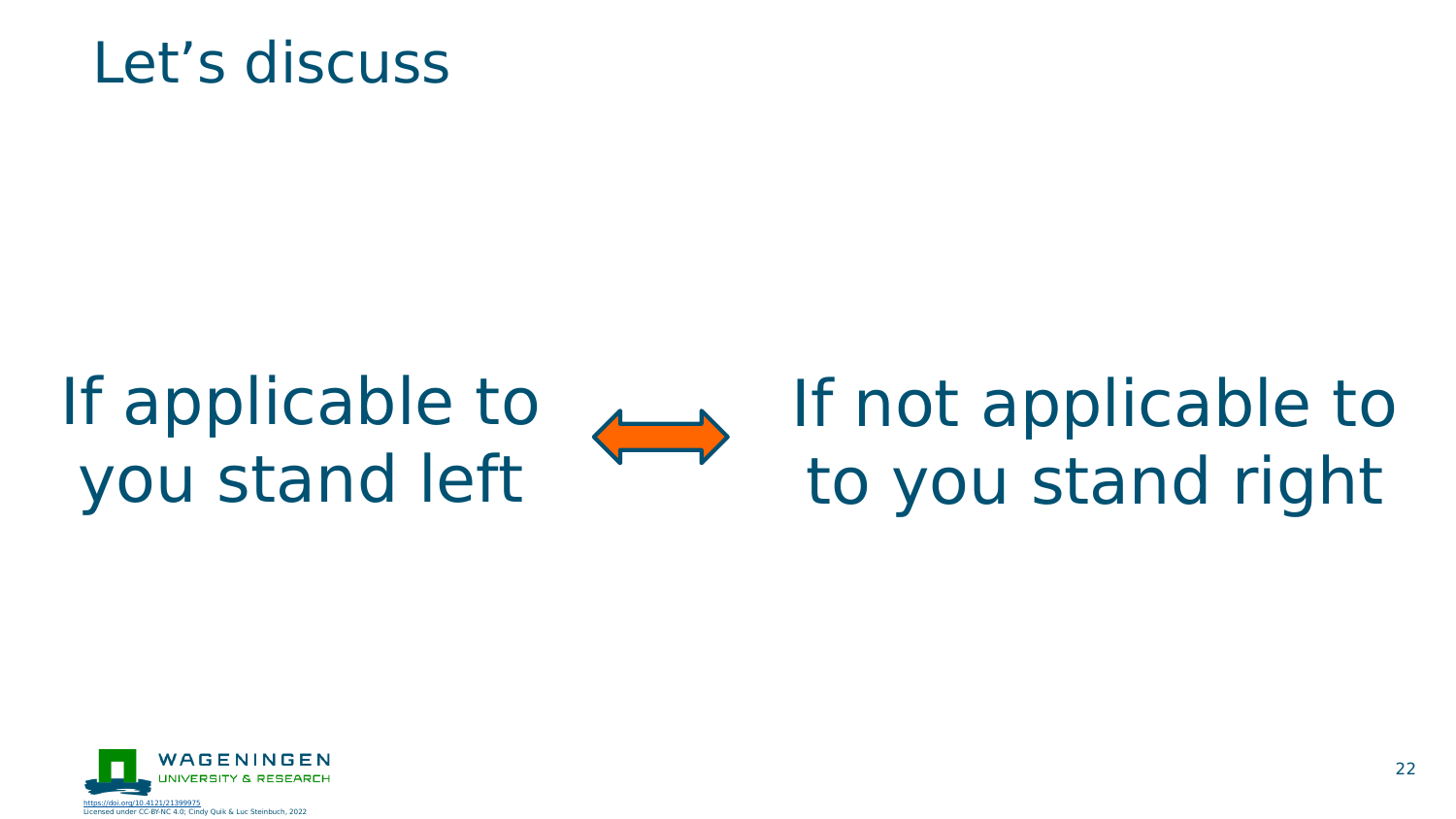

# Let’s discuss
If applicable to
you stand left
If not applicable to
to you stand right

22